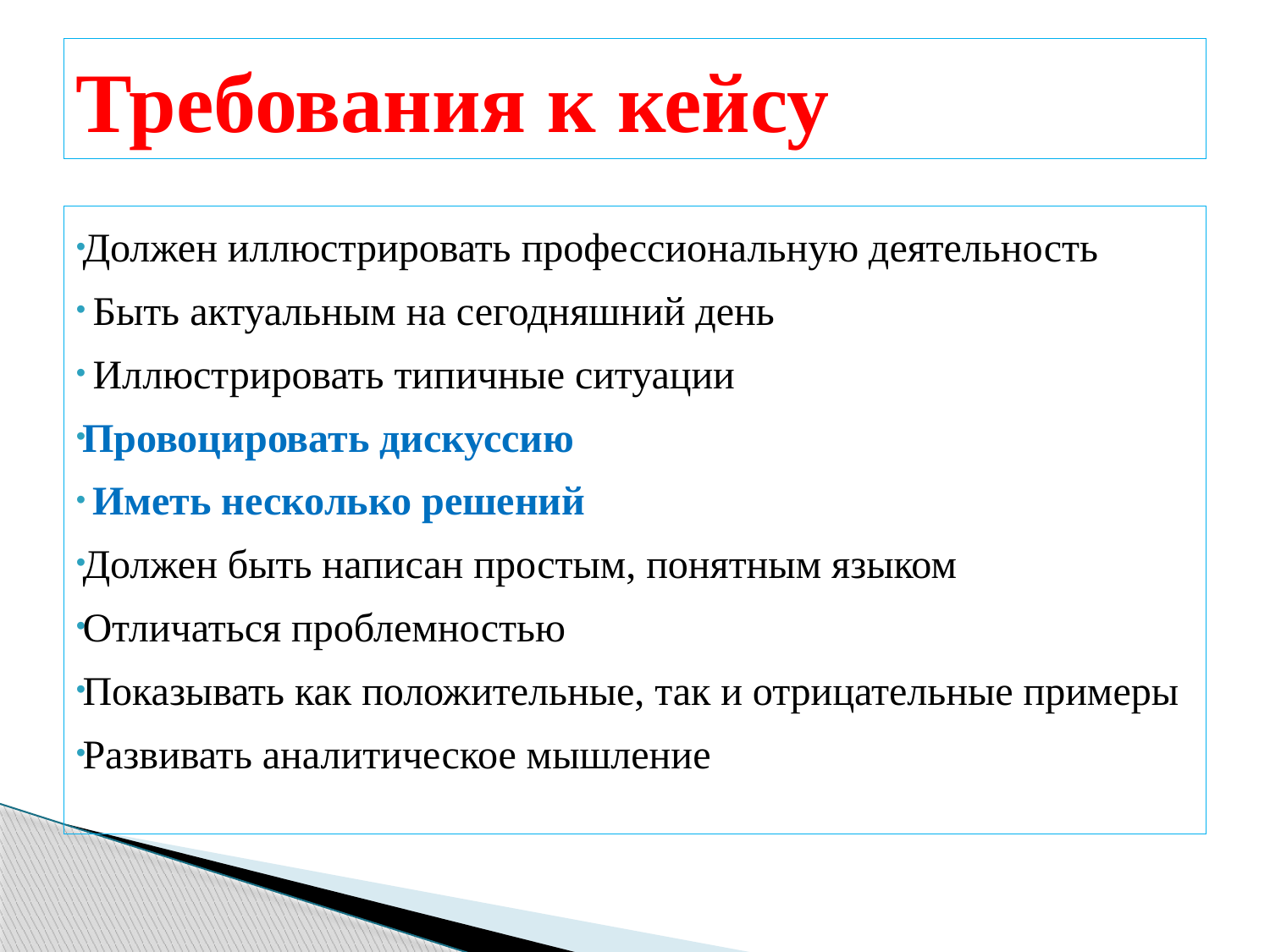

# Требования к кейсу
Должен иллюстрировать профессиональную деятельность
 Быть актуальным на сегодняшний день
 Иллюстрировать типичные ситуации
Провоцировать дискуссию
 Иметь несколько решений
Должен быть написан простым, понятным языком
Отличаться проблемностью
Показывать как положительные, так и отрицательные примеры
Развивать аналитическое мышление